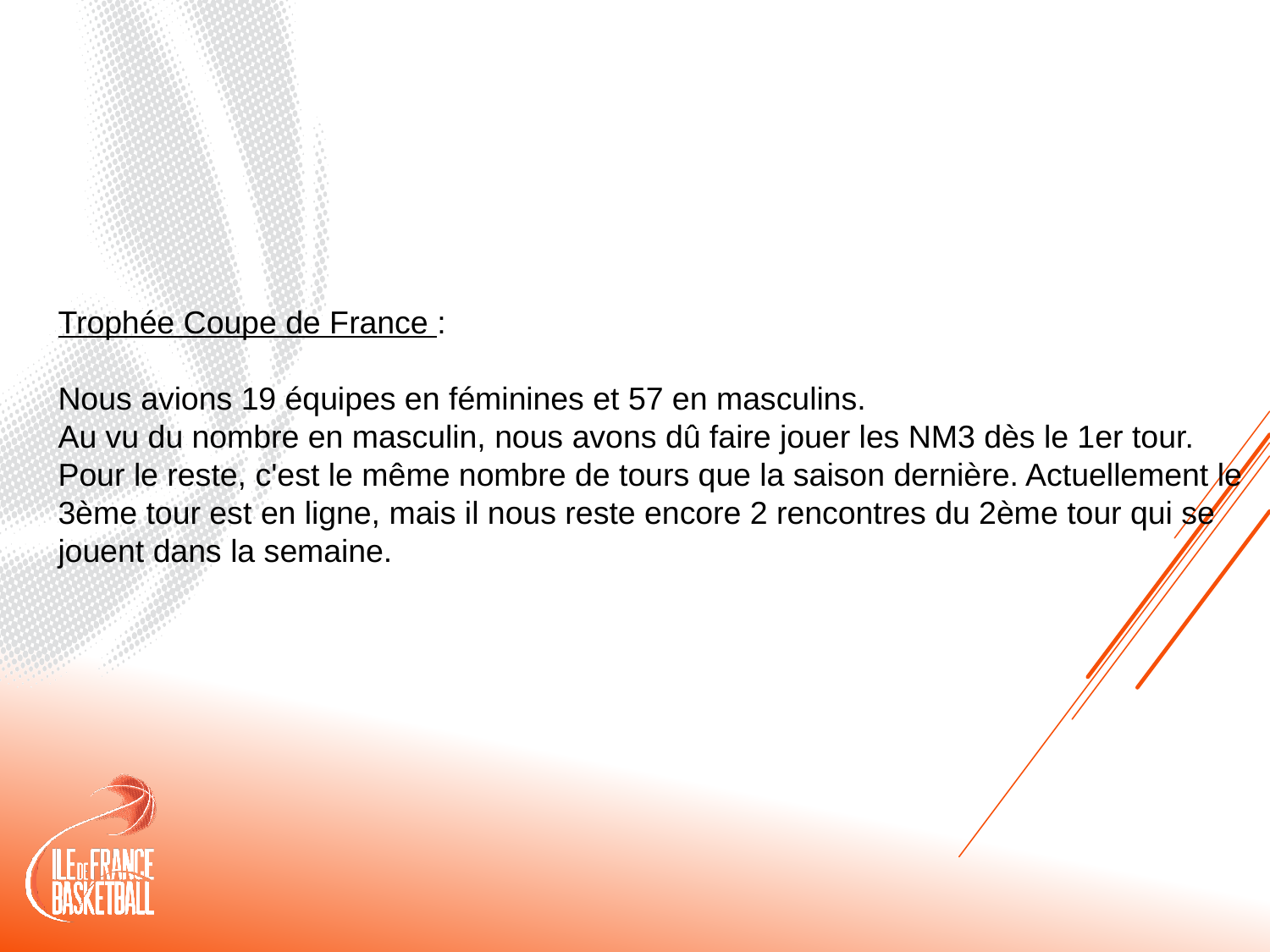

Trophée Coupe de France :
Nous avions 19 équipes en féminines et 57 en masculins.
Au vu du nombre en masculin, nous avons dû faire jouer les NM3 dès le 1er tour. Pour le reste, c'est le même nombre de tours que la saison dernière. Actuellement le 3ème tour est en ligne, mais il nous reste encore 2 rencontres du 2ème tour qui se jouent dans la semaine.